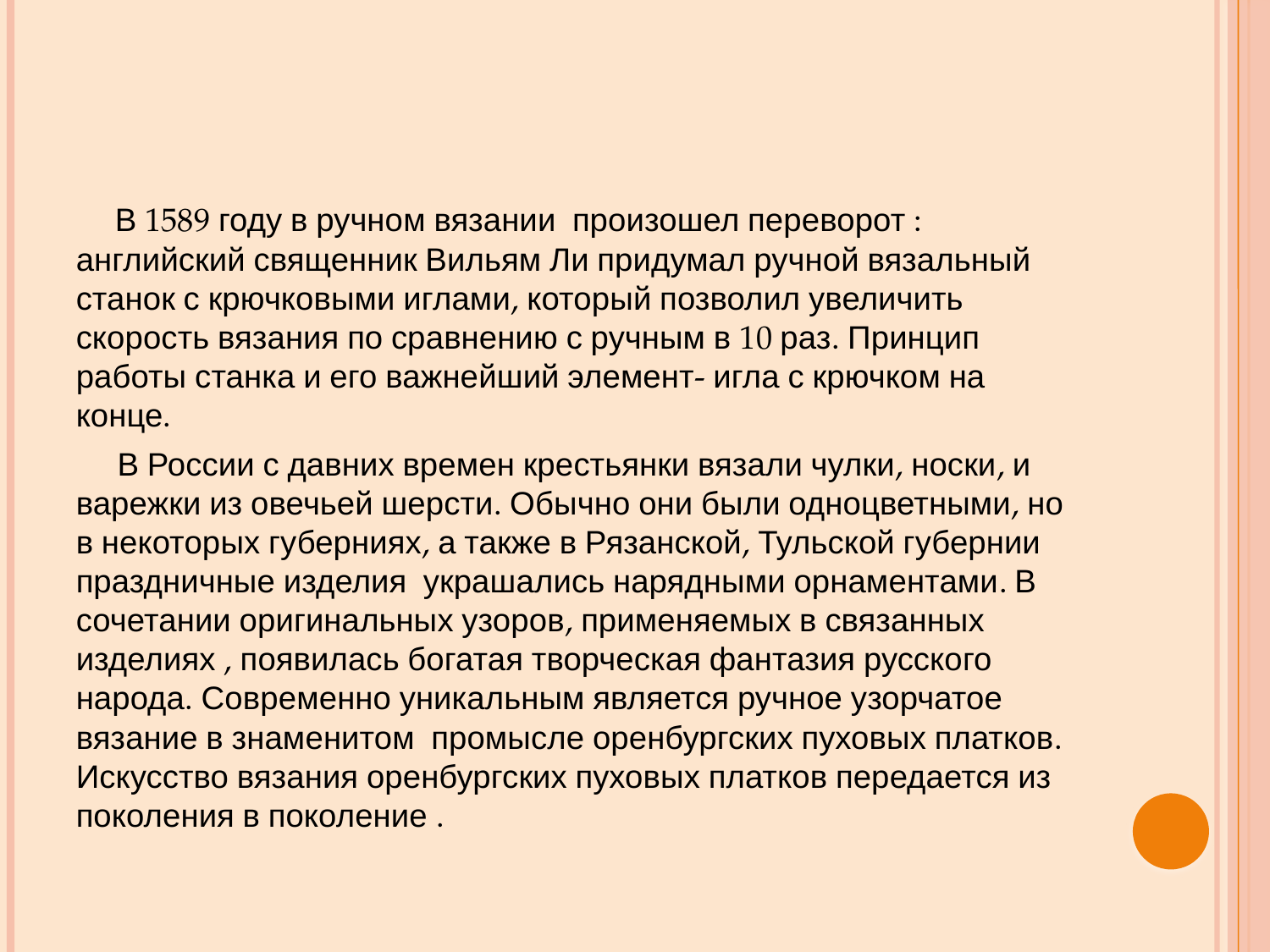

#
    В 1589 году в ручном вязании  произошел переворот :   английский священник Вильям Ли придумал ручной вязальный станок с крючковыми иглами, который позволил увеличить скорость вязания по сравнению с ручным в 10 раз. Принцип работы станка и его важнейший элемент- игла с крючком на конце.
     В России с давних времен крестьянки вязали чулки, носки, и варежки из овечьей шерсти. Обычно они были одноцветными, но в некоторых губерниях, а также в Рязанской, Тульской губернии праздничные изделия  украшались нарядными орнаментами. В сочетании оригинальных узоров, применяемых в связанных изделиях , появилась богатая творческая фантазия русского народа. Современно уникальным является ручное узорчатое вязание в знаменитом  промысле оренбургских пуховых платков. Искусство вязания оренбургских пуховых платков передается из поколения в поколение .